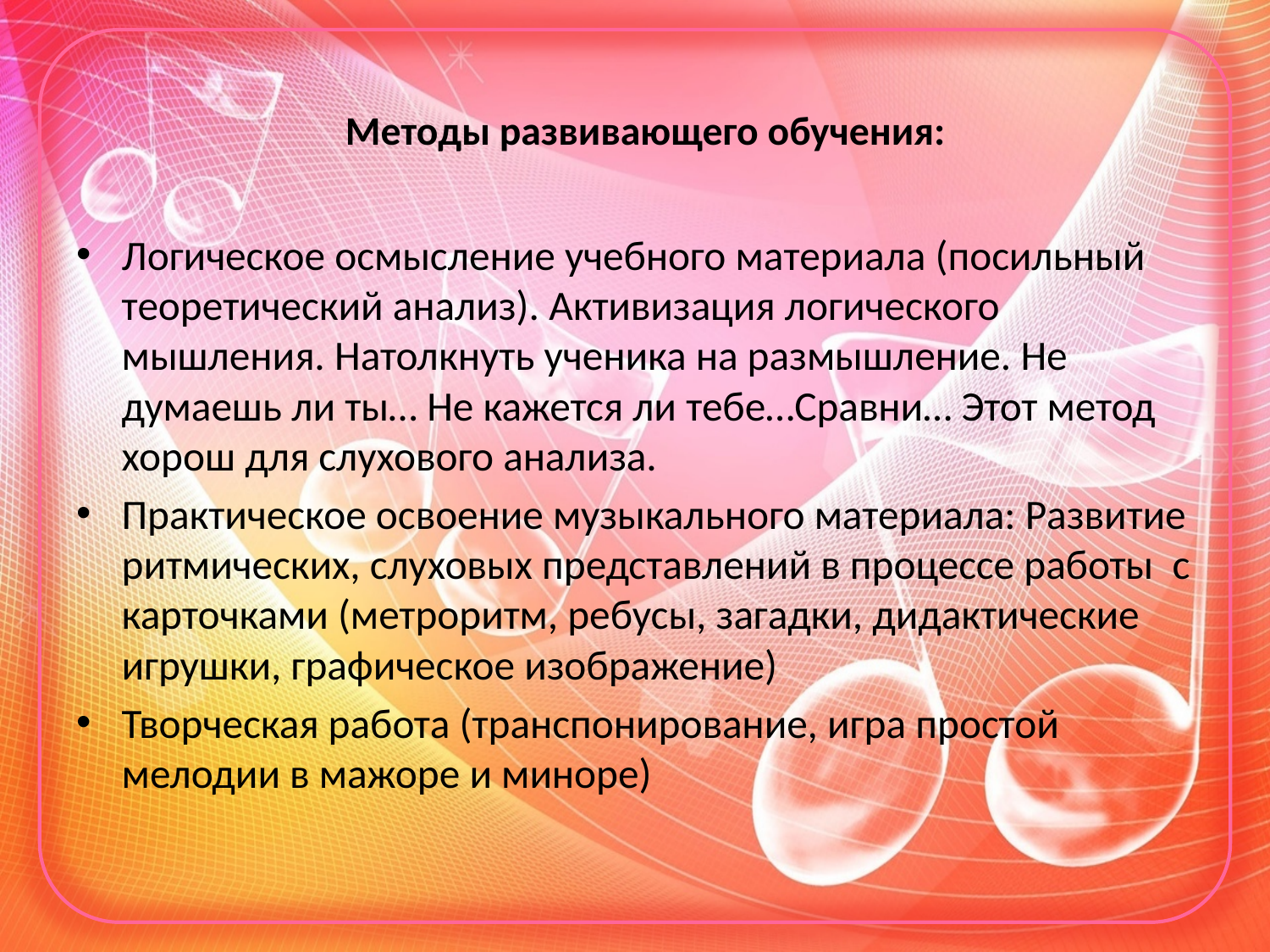

# Методы развивающего обучения:
Логическое осмысление учебного материала (посильный теоретический анализ). Активизация логического мышления. Натолкнуть ученика на размышление. Не думаешь ли ты… Не кажется ли тебе…Сравни… Этот метод хорош для слухового анализа.
Практическое освоение музыкального материала: Развитие ритмических, слуховых представлений в процессе работы  с карточками (метроритм, ребусы, загадки, дидактические игрушки, графическое изображение)
Творческая работа (транспонирование, игра простой мелодии в мажоре и миноре)